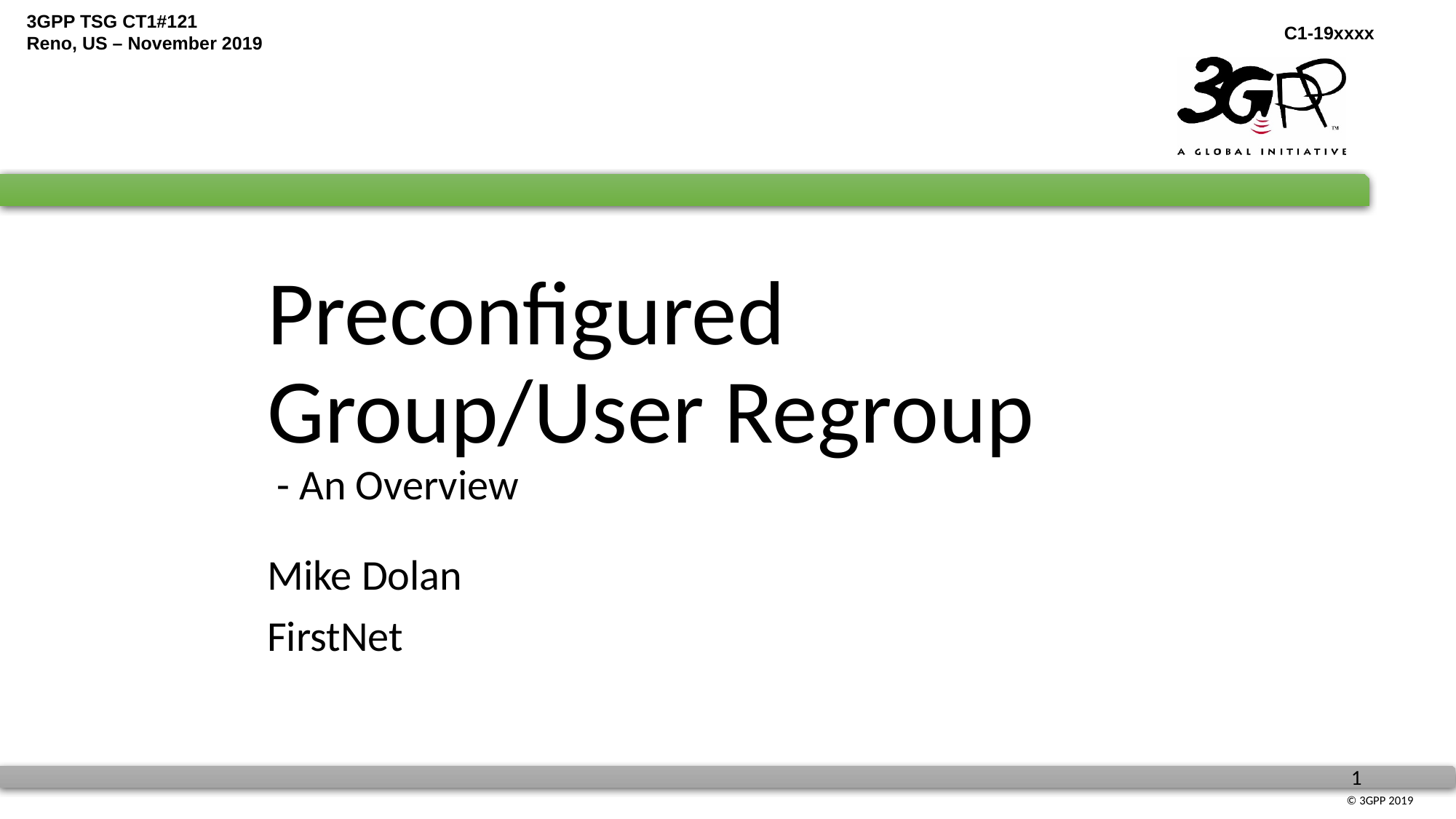

# Preconfigured Group/User Regroup - An Overview
Mike Dolan
FirstNet